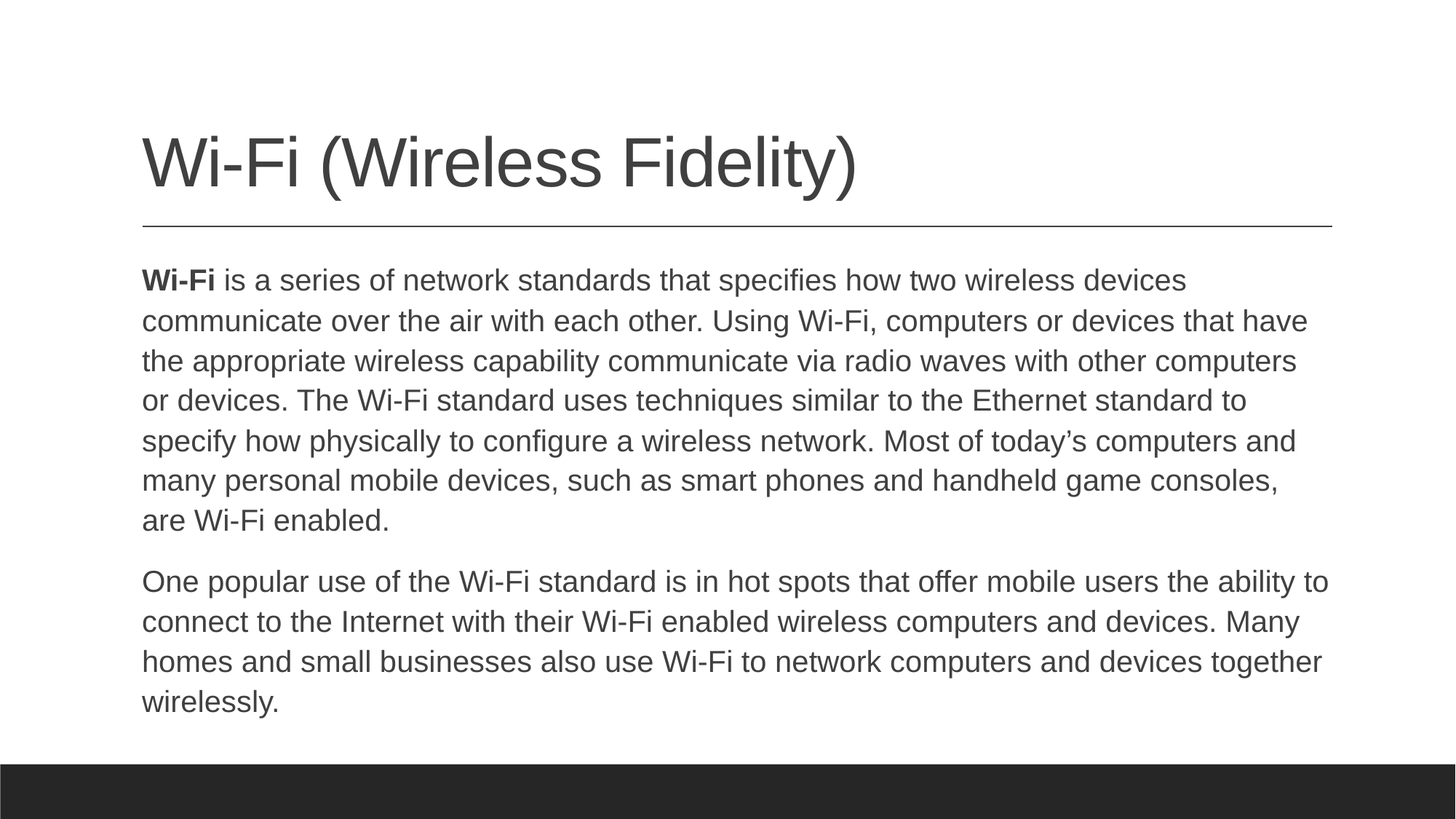

# Wi-Fi (Wireless Fidelity)
Wi-Fi is a series of network standards that specifies how two wireless devices communicate over the air with each other. Using Wi-Fi, computers or devices that have the appropriate wireless capability communicate via radio waves with other computers or devices. The Wi-Fi standard uses techniques similar to the Ethernet standard to specify how physically to configure a wireless network. Most of today’s computers and many personal mobile devices, such as smart phones and handheld game consoles, are Wi-Fi enabled.
One popular use of the Wi-Fi standard is in hot spots that offer mobile users the ability to connect to the Internet with their Wi-Fi enabled wireless computers and devices. Many homes and small businesses also use Wi-Fi to network computers and devices together wirelessly.